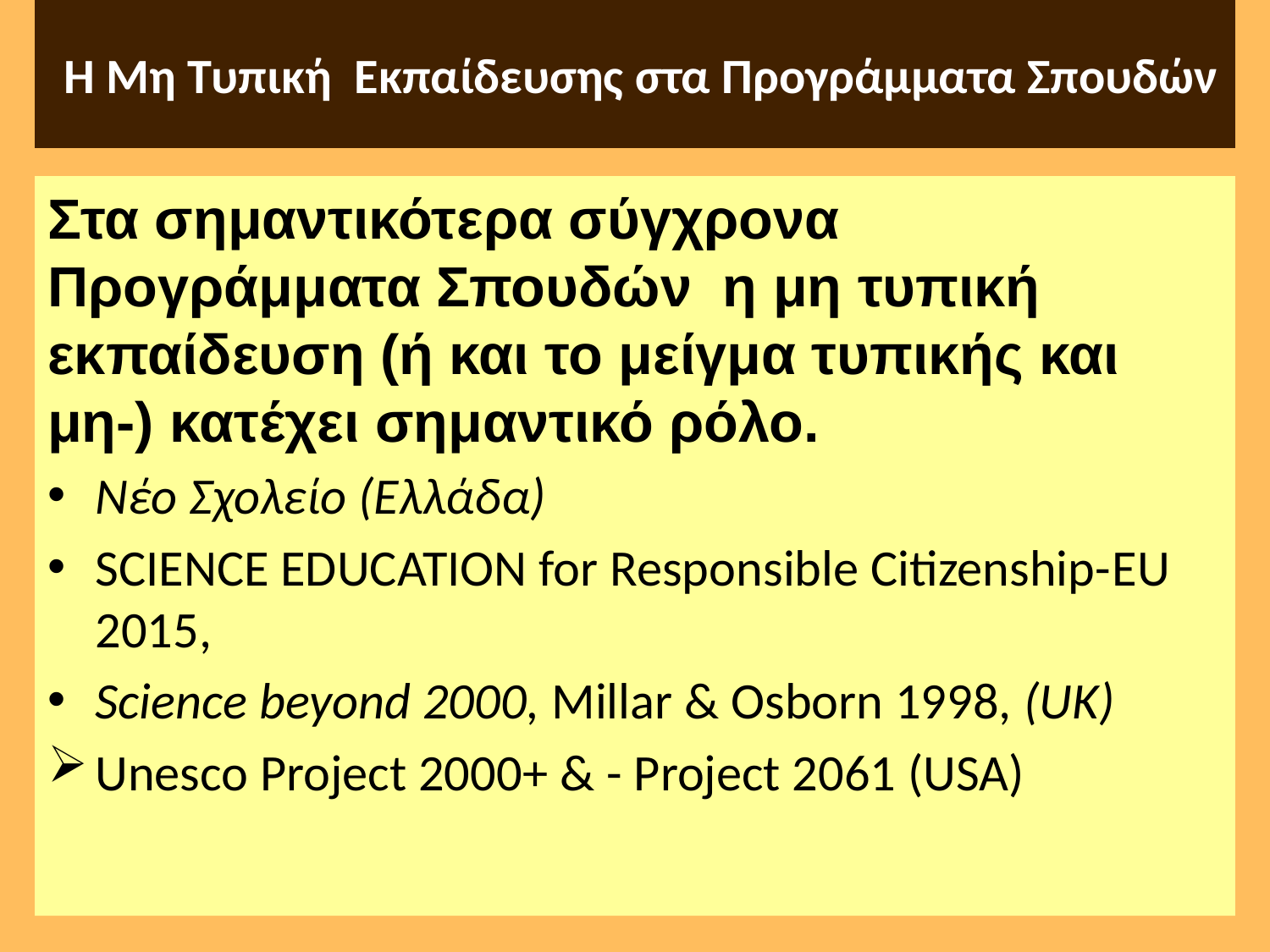

# Η Μη Τυπική  Εκπαίδευσης στα Προγράμματα Σπουδών
Στα σημαντικότερα σύγχρονα Προγράμματα Σπουδών  η μη τυπική εκπαίδευση (ή και το μείγμα τυπικής και μη-) κατέχει σημαντικό ρόλο.
Νέο Σχολείο (Ελλάδα)
SCIENCE EDUCATION for Responsible Citizenship-EU 2015,
Science beyond 2000, Millar & Osborn 1998, (UK)
Unesco Project 2000+ & - Project 2061 (USA)